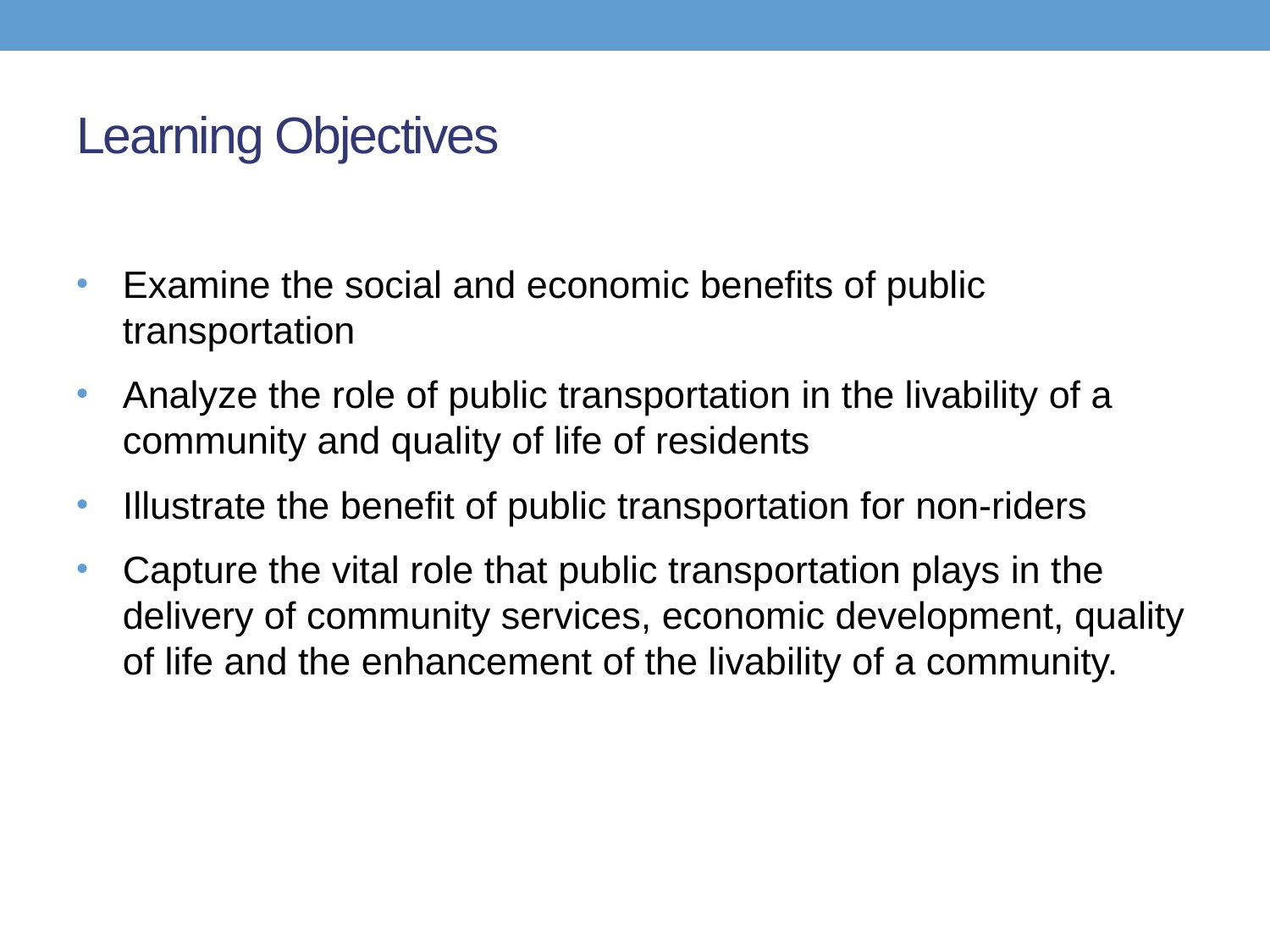

# Learning Objectives
Examine the social and economic benefits of public transportation
Analyze the role of public transportation in the livability of a community and quality of life of residents
Illustrate the benefit of public transportation for non-riders
Capture the vital role that public transportation plays in the delivery of community services, economic development, quality of life and the enhancement of the livability of a community.